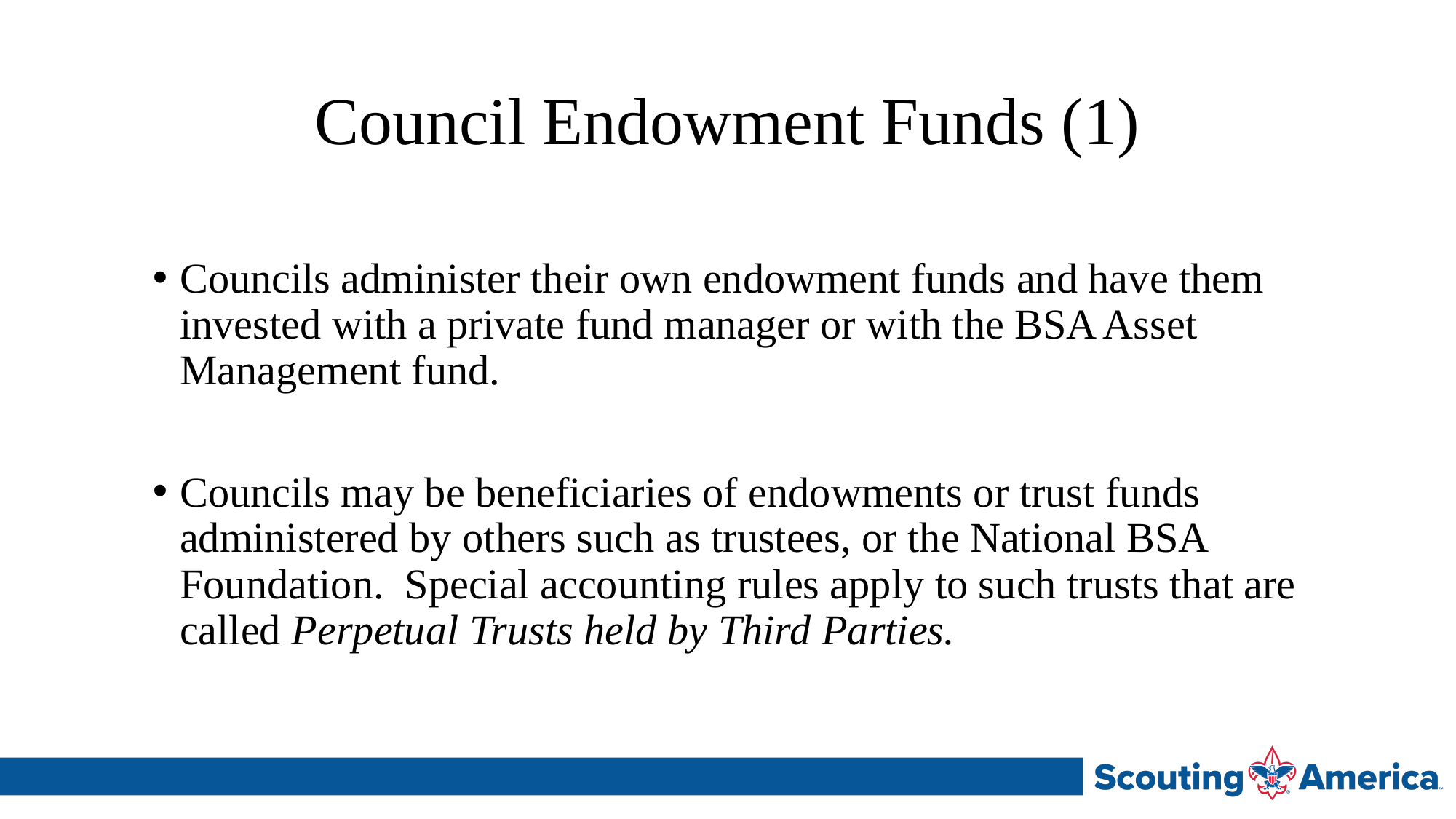

# Council Endowment Funds (1)
Councils administer their own endowment funds and have them invested with a private fund manager or with the BSA Asset Management fund.

Councils may be beneficiaries of endowments or trust funds administered by others such as trustees, or the National BSA Foundation.  Special accounting rules apply to such trusts that are called Perpetual Trusts held by Third Parties.